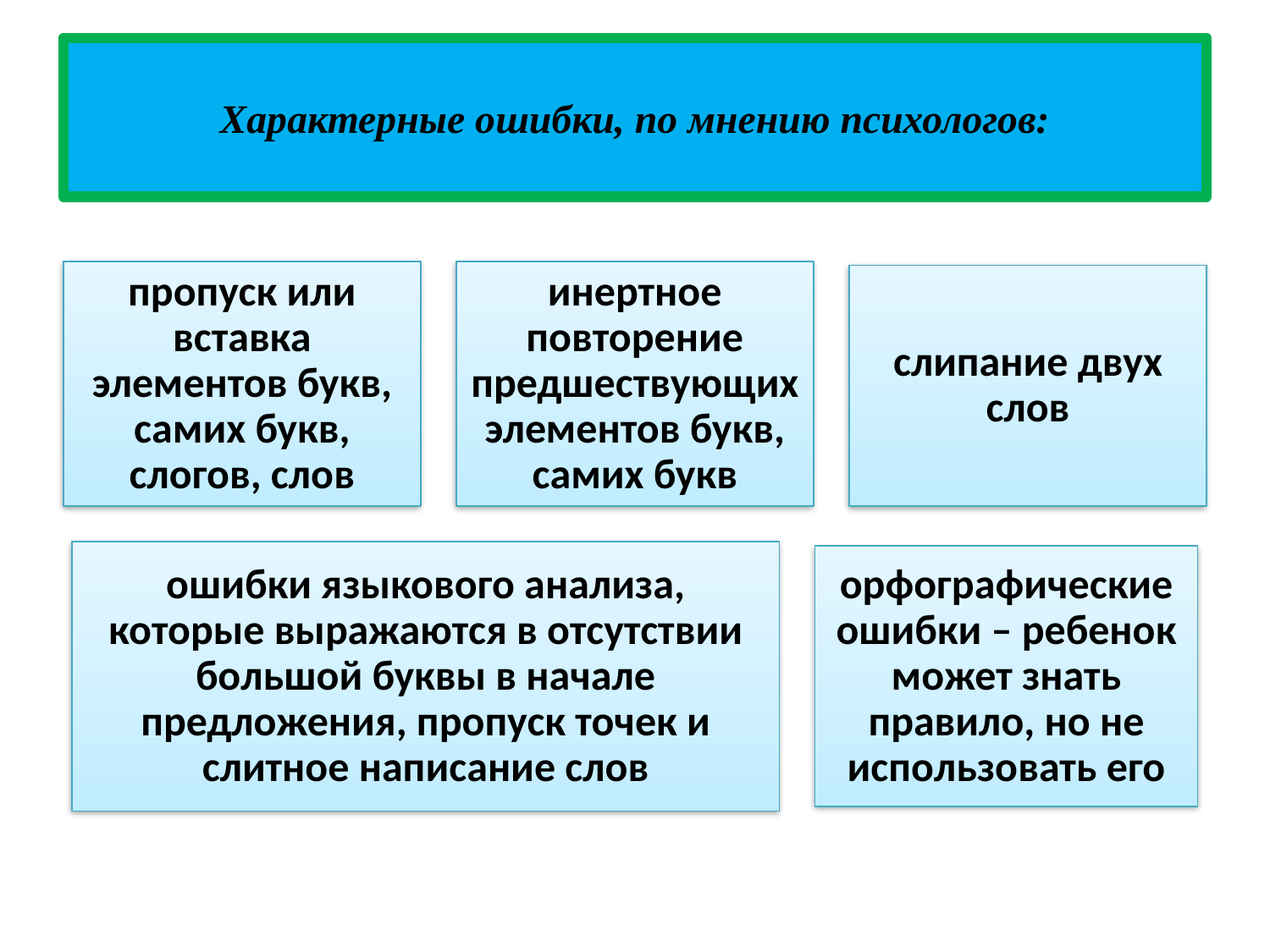

# Характерные ошибки, по мнению психологов:
пропуск или вставка элементов букв, самих букв, слогов, слов
инертное повторение предшествующих элементов букв, самих букв
слипание двух слов
ошибки языкового анализа, которые выражаются в отсутствии большой буквы в начале предложения, пропуск точек и слитное написание слов
орфографические ошибки – ребенок может знать правило, но не использовать его